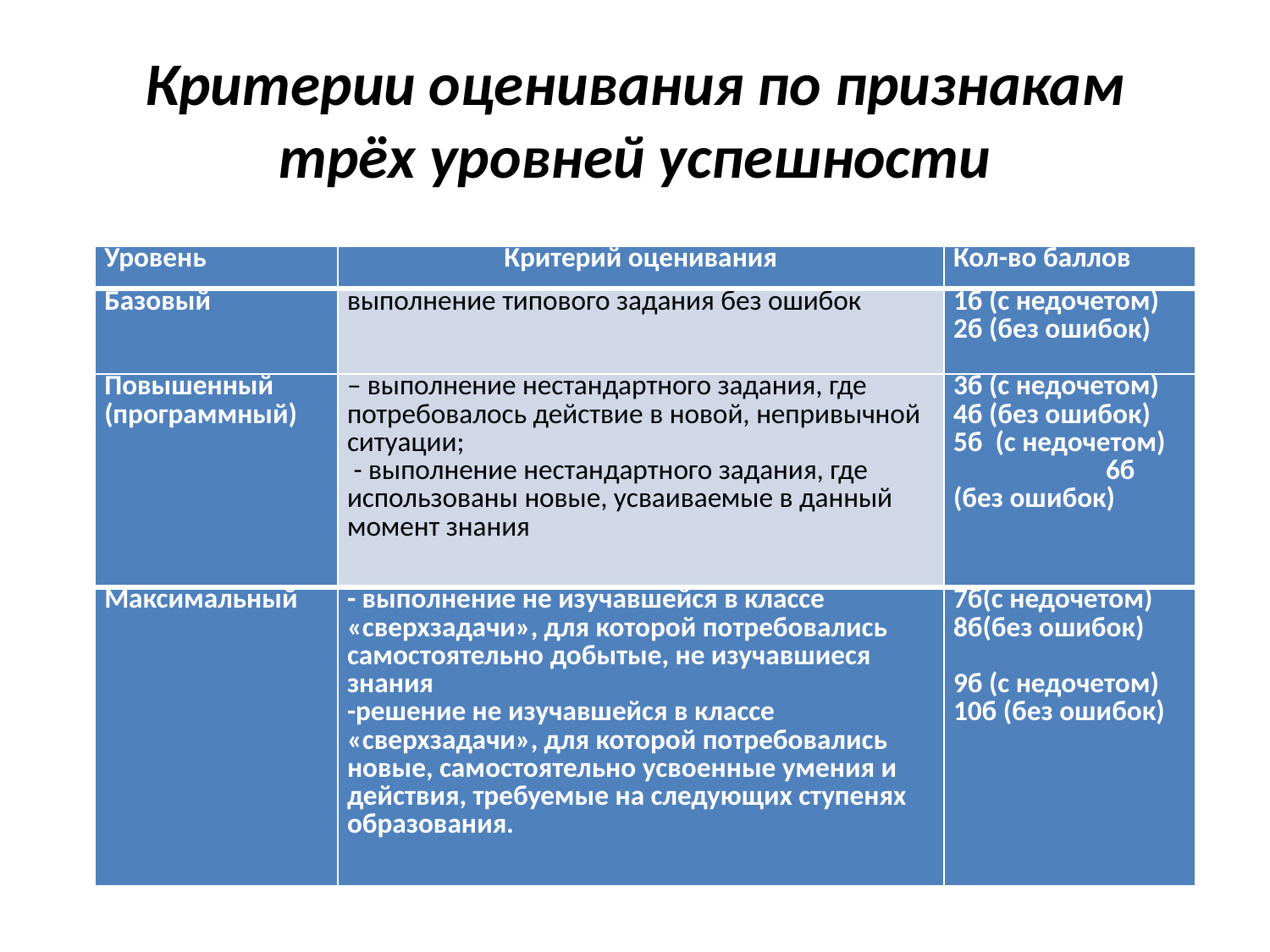

# Критерии оценивания по признакам трёх уровней успешности
| Уровень | Критерий оценивания | Кол-во баллов |
| --- | --- | --- |
| Базовый | выполнение типового задания без ошибок | 1б (с недочетом) 2б (без ошибок) |
| Повышенный (программный) | – выполнение нестандартного задания, где потребовалось действие в новой, непривычной ситуации;                                                    - выполнение нестандартного задания, где использованы новые, усваиваемые в данный момент знания | 3б (с недочетом) 4б (без ошибок) 5б (с недочетом) 6б (без ошибок) |
| Максимальный | - выполнение не изучавшейся в классе «сверхзадачи», для которой потребовались самостоятельно добытые, не изучавшиеся знания -решение не изучавшейся в классе «сверхзадачи», для которой потребовались новые, самостоятельно усвоенные умения и действия, требуемые на следующих ступенях образования. | 7б(с недочетом) 8б(без ошибок)   9б (с недочетом) 10б (без ошибок) |